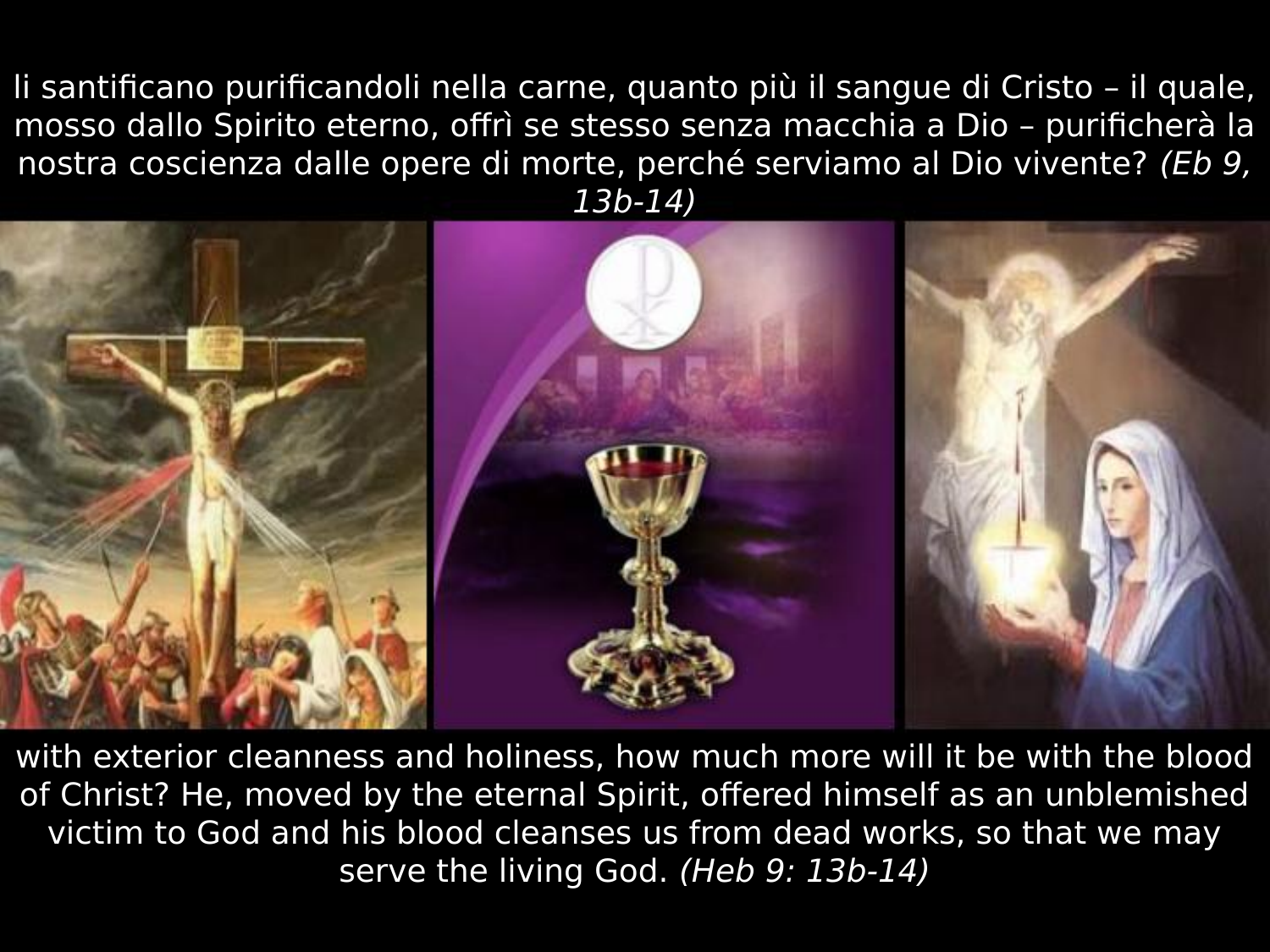

# li santificano purificandoli nella carne, quanto più il sangue di Cristo – il quale, mosso dallo Spirito eterno, offrì se stesso senza macchia a Dio – purificherà la nostra coscienza dalle opere di morte, perché serviamo al Dio vivente? (Eb 9, 13b-14)
with exterior cleanness and holiness, how much more will it be with the blood of Christ? He, moved by the eternal Spirit, offered himself as an unblemished victim to God and his blood cleanses us from dead works, so that we may serve the living God. (Heb 9: 13b-14)